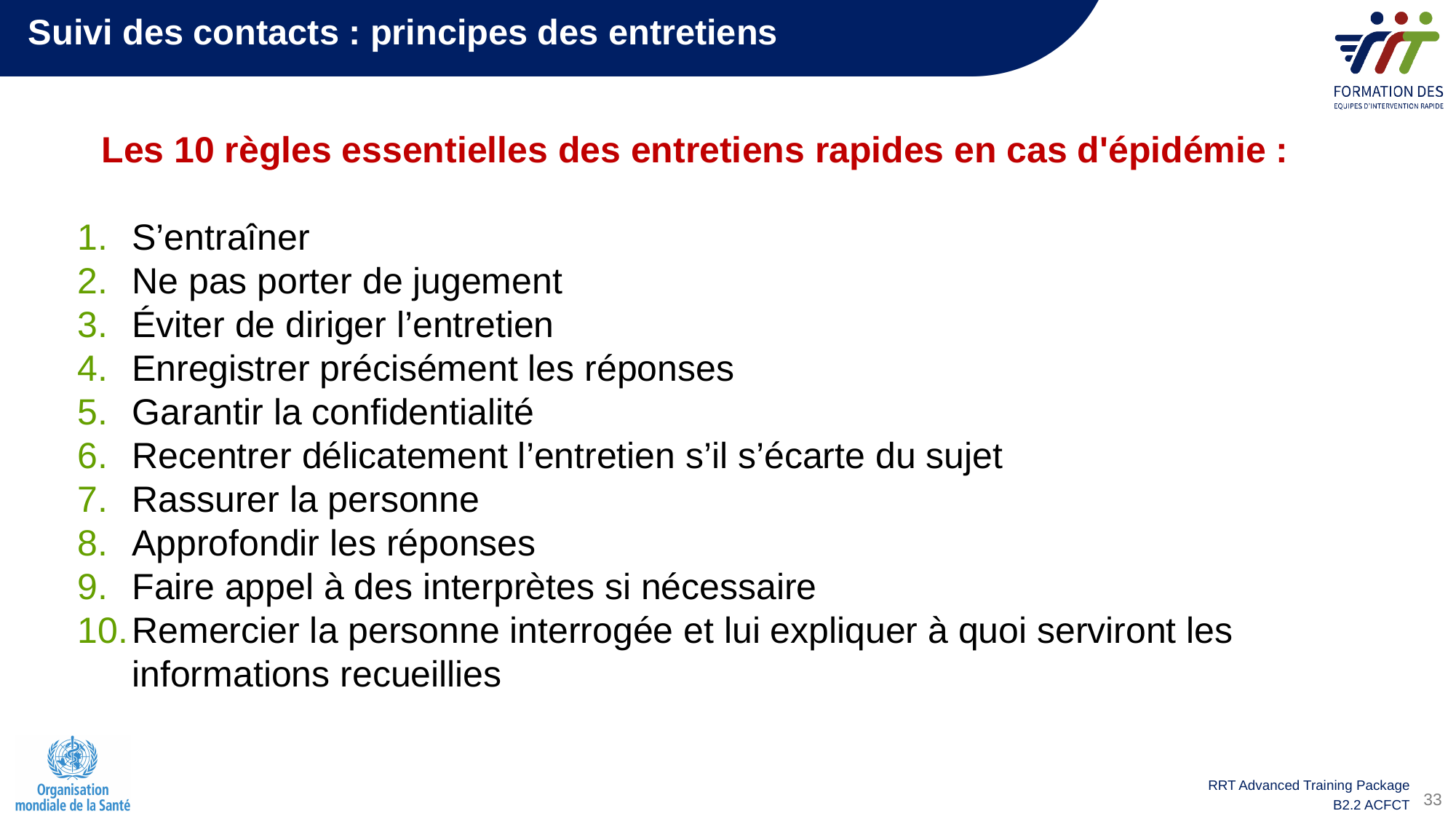

Suivi des contacts : principes des entretiens
Les 10 règles essentielles des entretiens rapides en cas d'épidémie :

S’entraîner
Ne pas porter de jugement
Éviter de diriger l’entretien
Enregistrer précisément les réponses
Garantir la confidentialité
Recentrer délicatement l’entretien s’il s’écarte du sujet
Rassurer la personne
Approfondir les réponses
Faire appel à des interprètes si nécessaire
Remercier la personne interrogée et lui expliquer à quoi serviront les informations recueillies